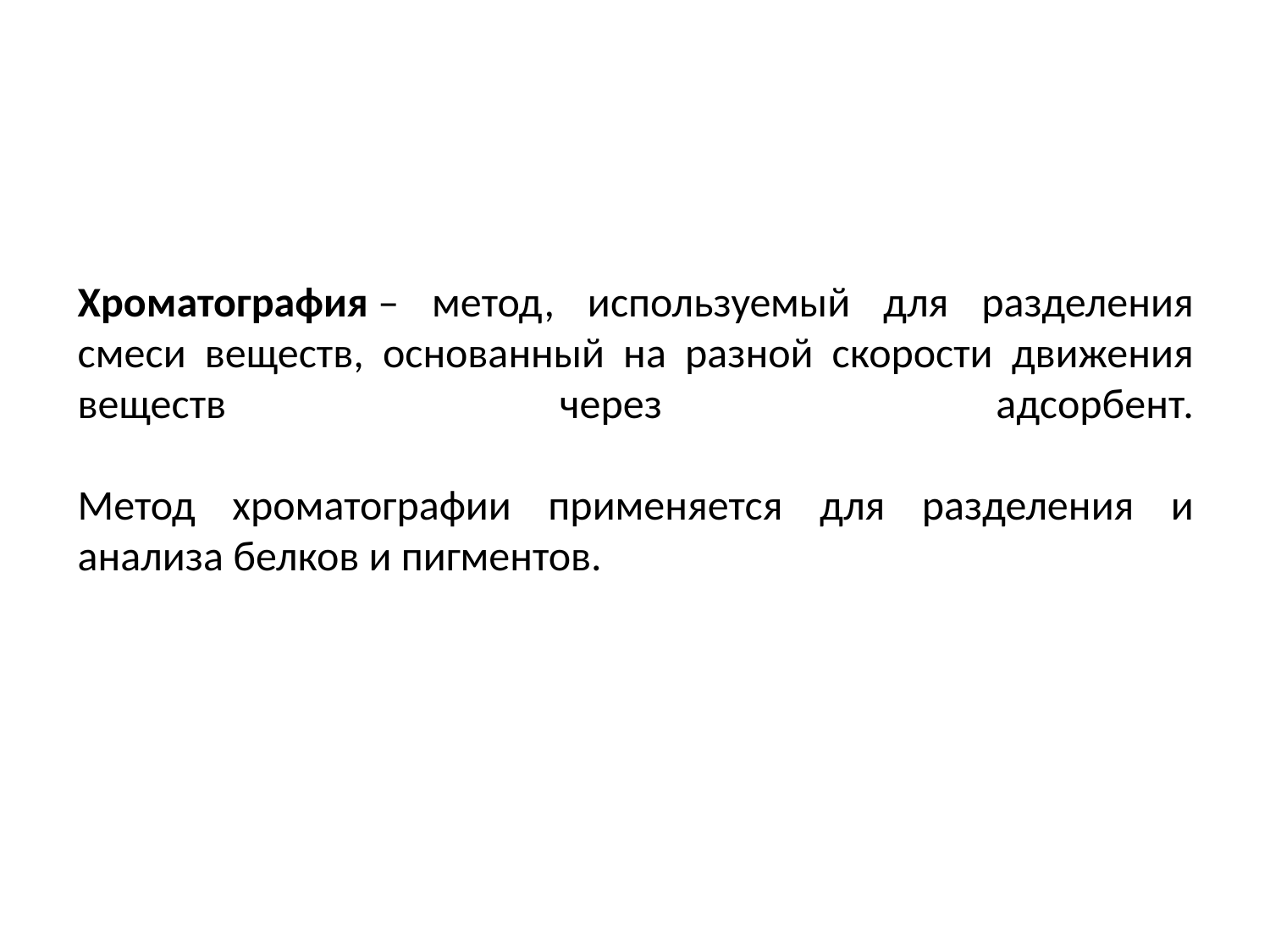

# Хроматография – метод, используемый для разделения смеси веществ, основанный на разной скорости движения веществ через адсорбент. Метод хроматографии применяется для разделения и анализа белков и пигментов.